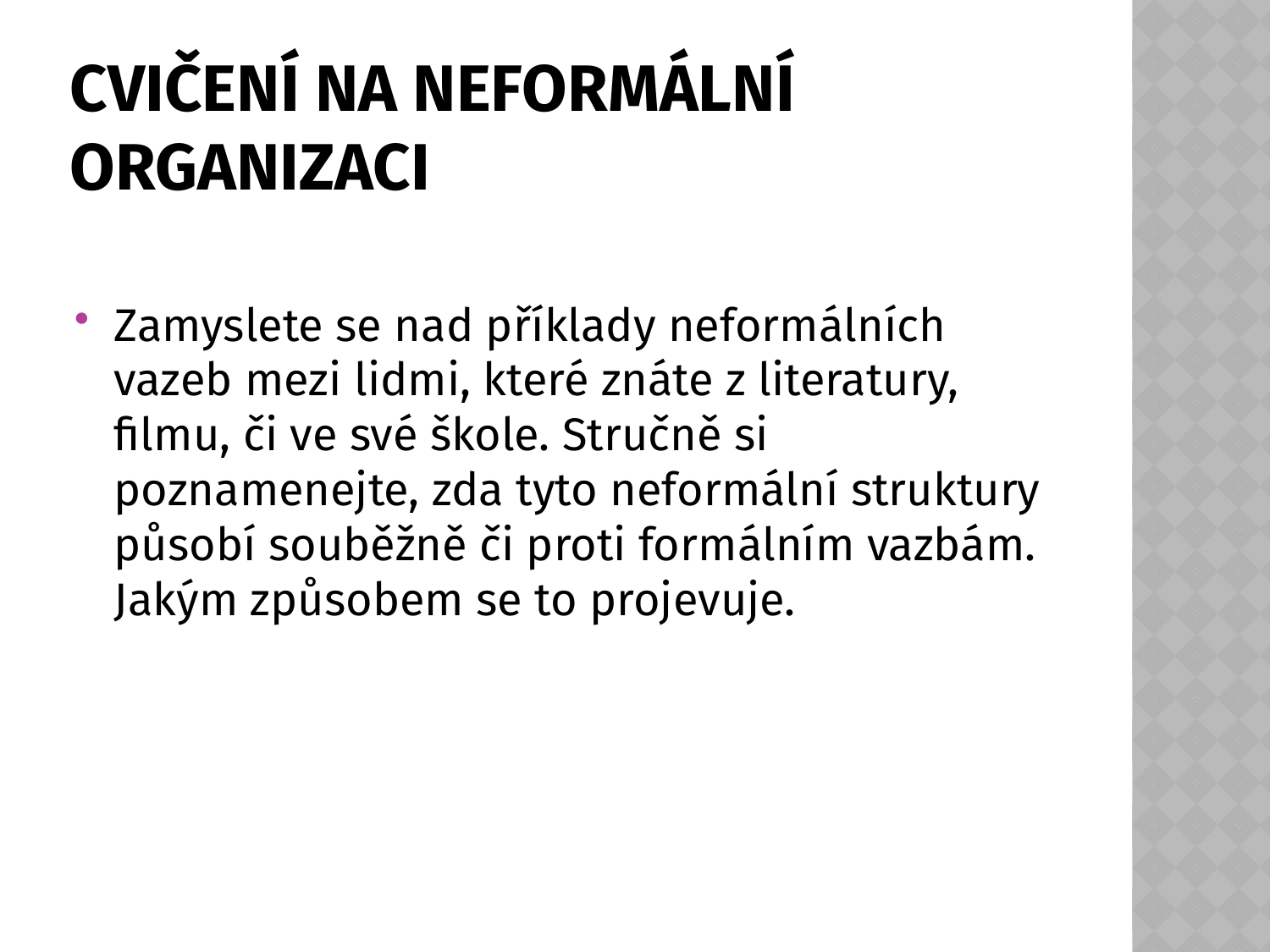

# Cvičení na neformální organizaci

Zamyslete se nad příklady neformálních vazeb mezi lidmi, které znáte z literatury, filmu, či ve své škole. Stručně si poznamenejte, zda tyto neformální struktury působí souběžně či proti formálním vazbám. Jakým způsobem se to projevuje.